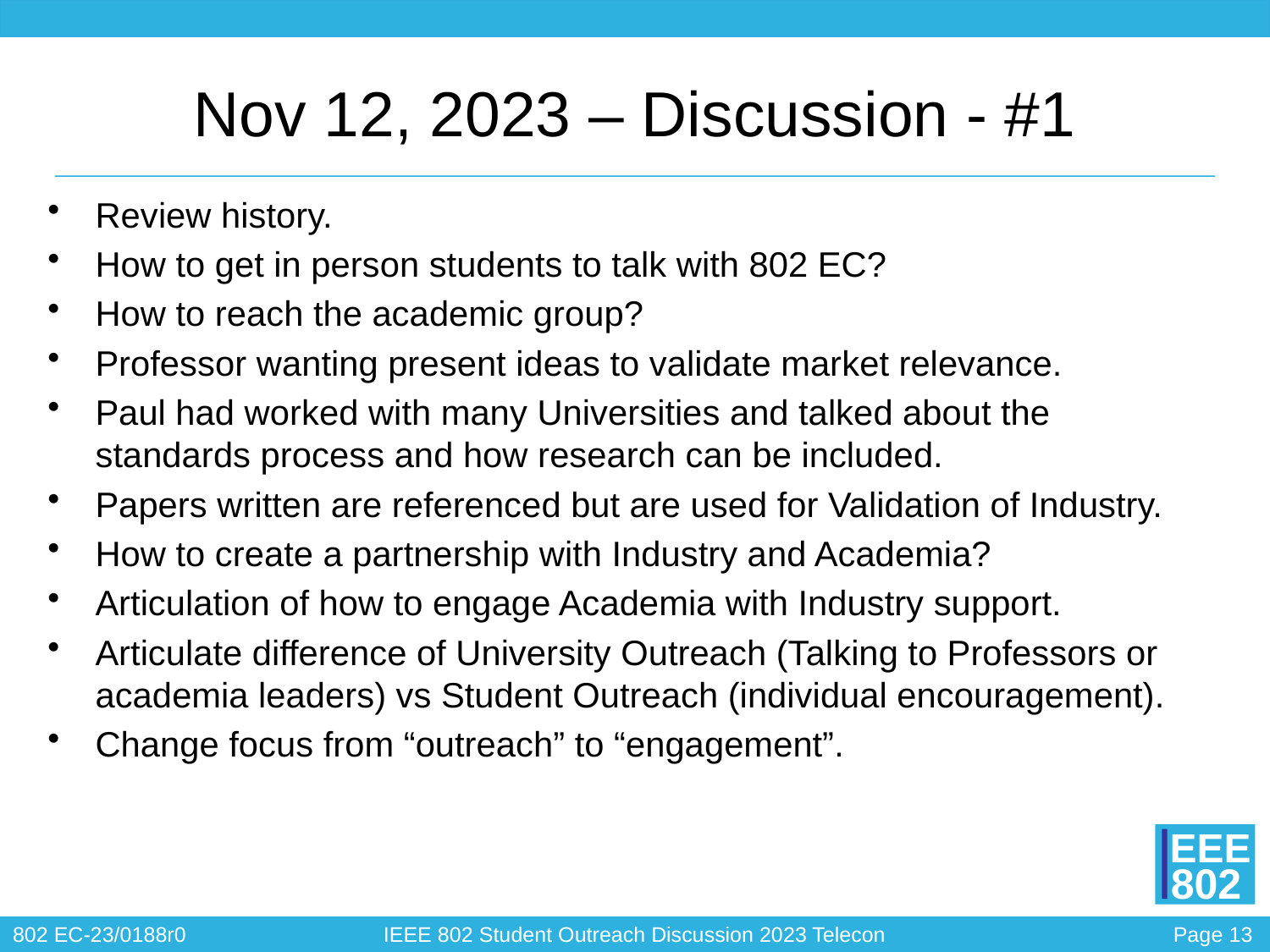

# Nov 12, 2023 – Discussion - #1
Review history.
How to get in person students to talk with 802 EC?
How to reach the academic group?
Professor wanting present ideas to validate market relevance.
Paul had worked with many Universities and talked about the standards process and how research can be included.
Papers written are referenced but are used for Validation of Industry.
How to create a partnership with Industry and Academia?
Articulation of how to engage Academia with Industry support.
Articulate difference of University Outreach (Talking to Professors or academia leaders) vs Student Outreach (individual encouragement).
Change focus from “outreach” to “engagement”.